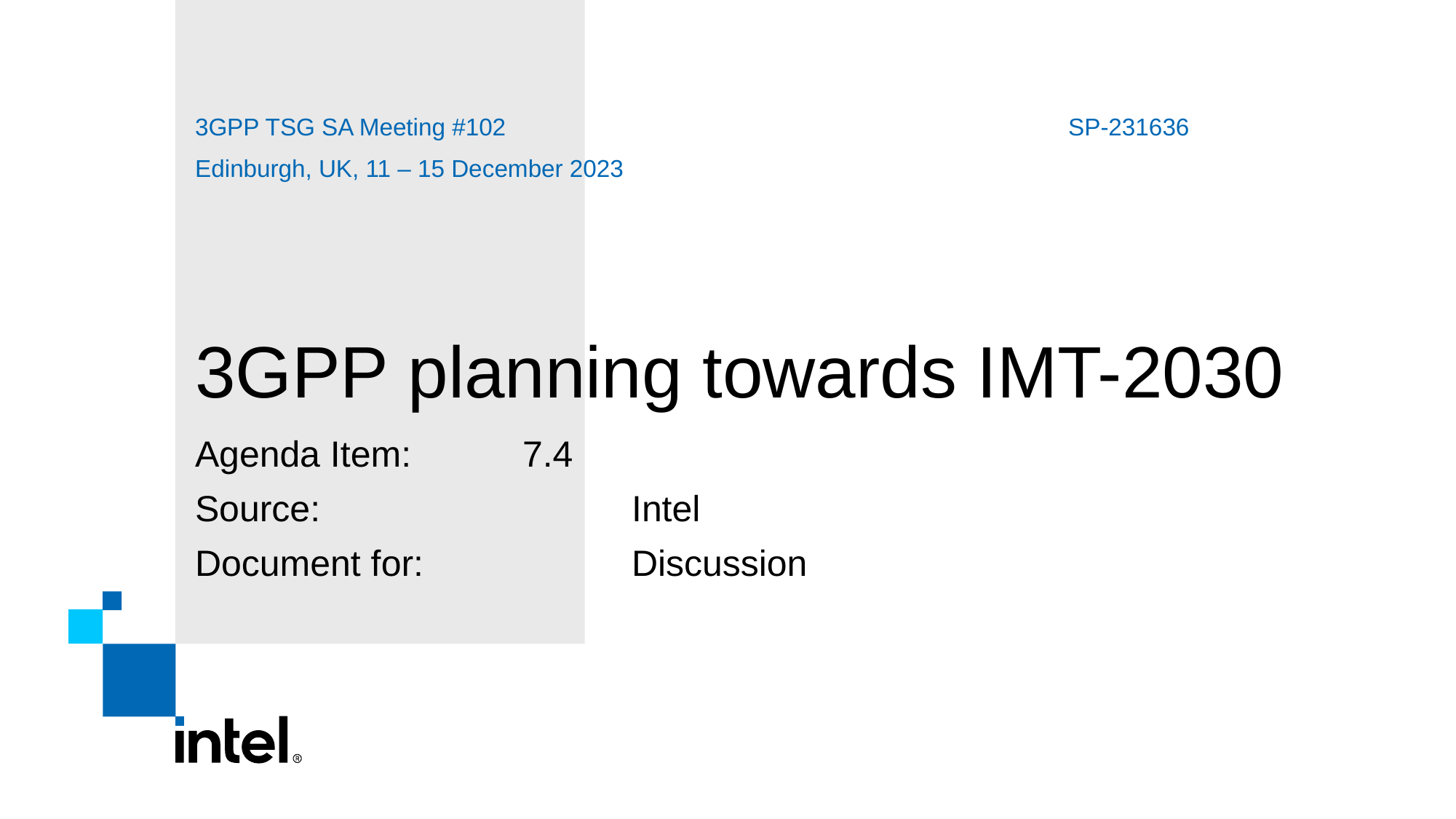

3GPP TSG SA Meeting #102						SP-231636
Edinburgh, UK, 11 – 15 December 2023
# 3GPP planning towards IMT-2030
Agenda Item:		7.4
Source: 			Intel
Document for:		Discussion